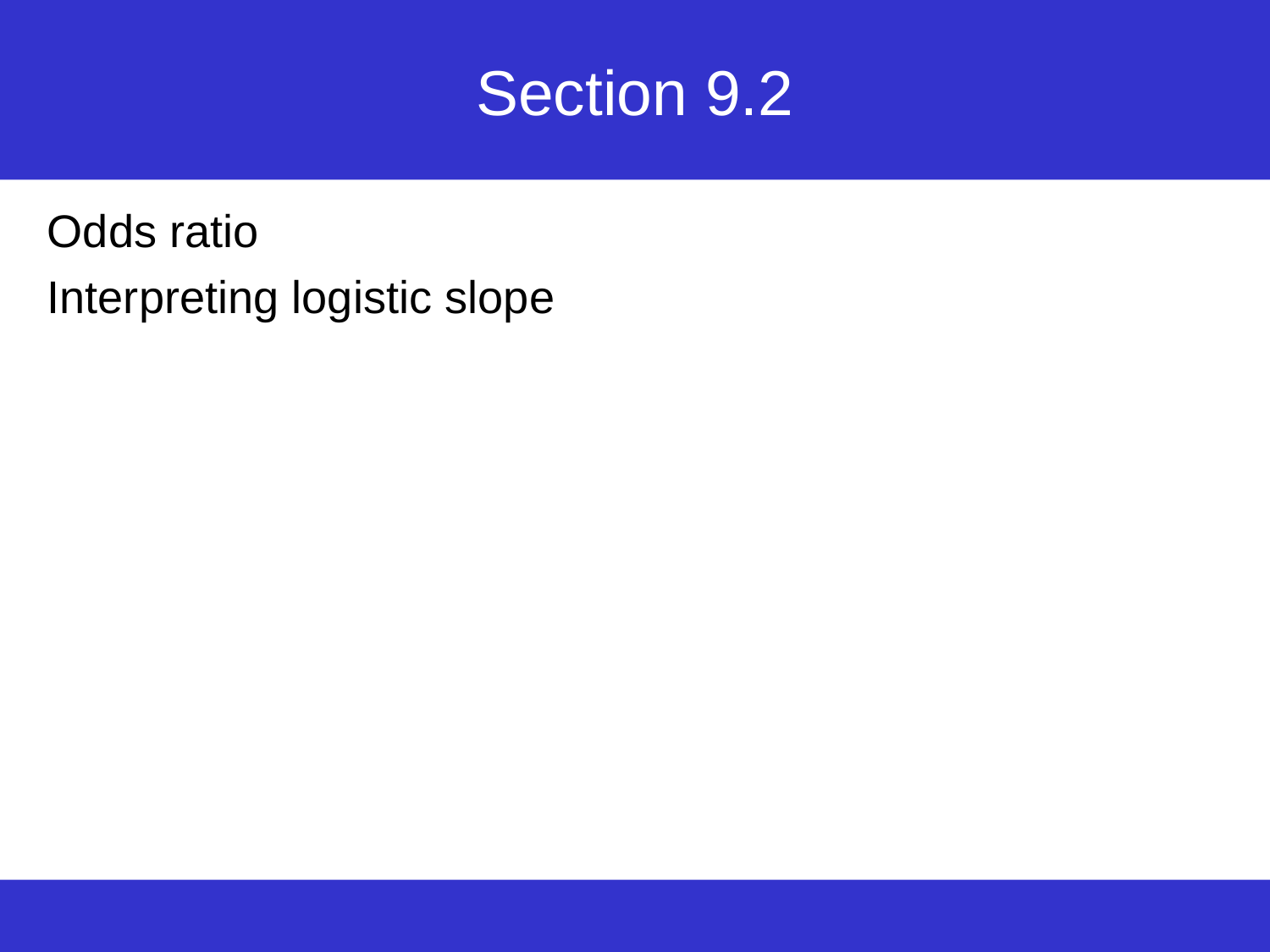

# Section 9.2
Odds ratio
Interpreting logistic slope